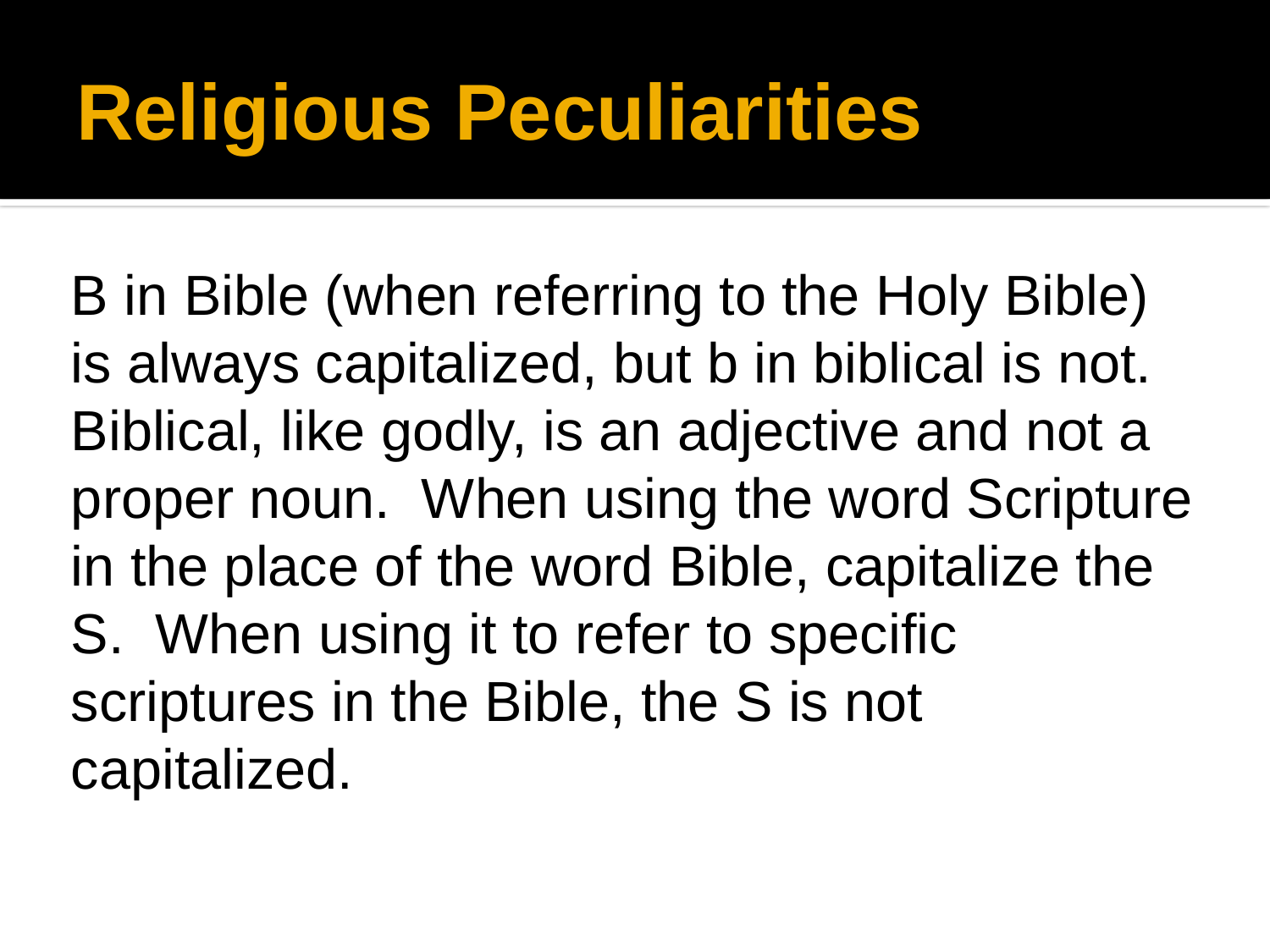

# Religious Peculiarities
B in Bible (when referring to the Holy Bible) is always capitalized, but b in biblical is not.  Biblical, like godly, is an adjective and not a proper noun.  When using the word Scripture in the place of the word Bible, capitalize the S.  When using it to refer to specific scriptures in the Bible, the S is not capitalized.